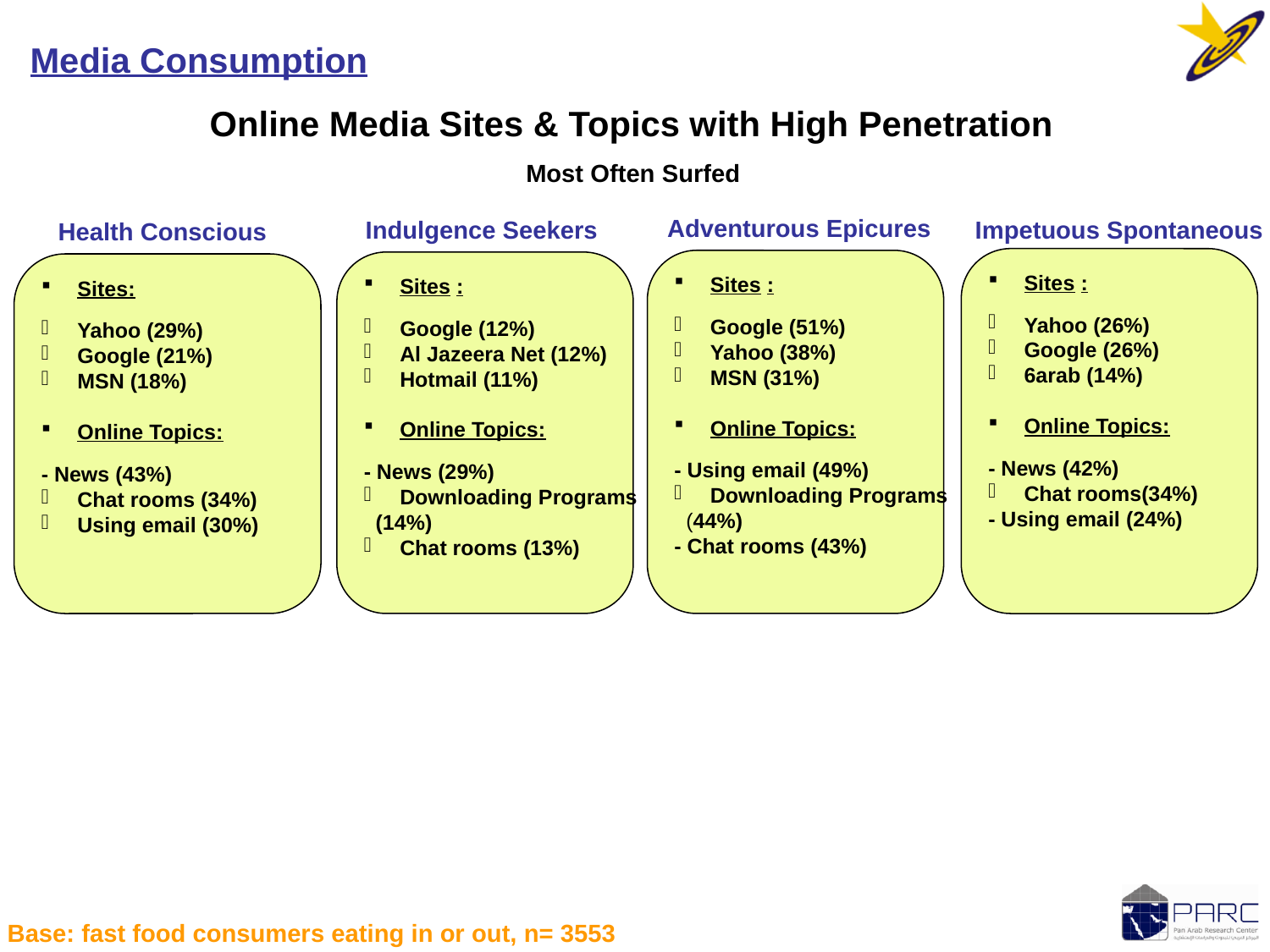

Media Consumption
Online Media Sites & Topics with High Penetration
Most Often Surfed
Adventurous Epicures
Indulgence Seekers
Impetuous Spontaneous
Health Conscious
 Sites :

 Yahoo (26%)
 Google (26%)
 6arab (14%)

 Online Topics:

- News (42%)
 Chat rooms(34%)
- Using email (24%)

 Sites :

 Google (51%)
 Yahoo (38%)
 MSN (31%)

 Online Topics:

- Using email (49%)
 Downloading Programs
  (44%)
- Chat rooms (43%)

 Sites :

 Google (12%)
 Al Jazeera Net (12%)
 Hotmail (11%)

 Online Topics:

- News (29%)
 Downloading Programs
  (14%)
 Chat rooms (13%)

 Sites:

 Yahoo (29%)
 Google (21%)
 MSN (18%)

 Online Topics:

- News (43%)
 Chat rooms (34%)
 Using email (30%)

Base: fast food consumers eating in or out, n= 3553